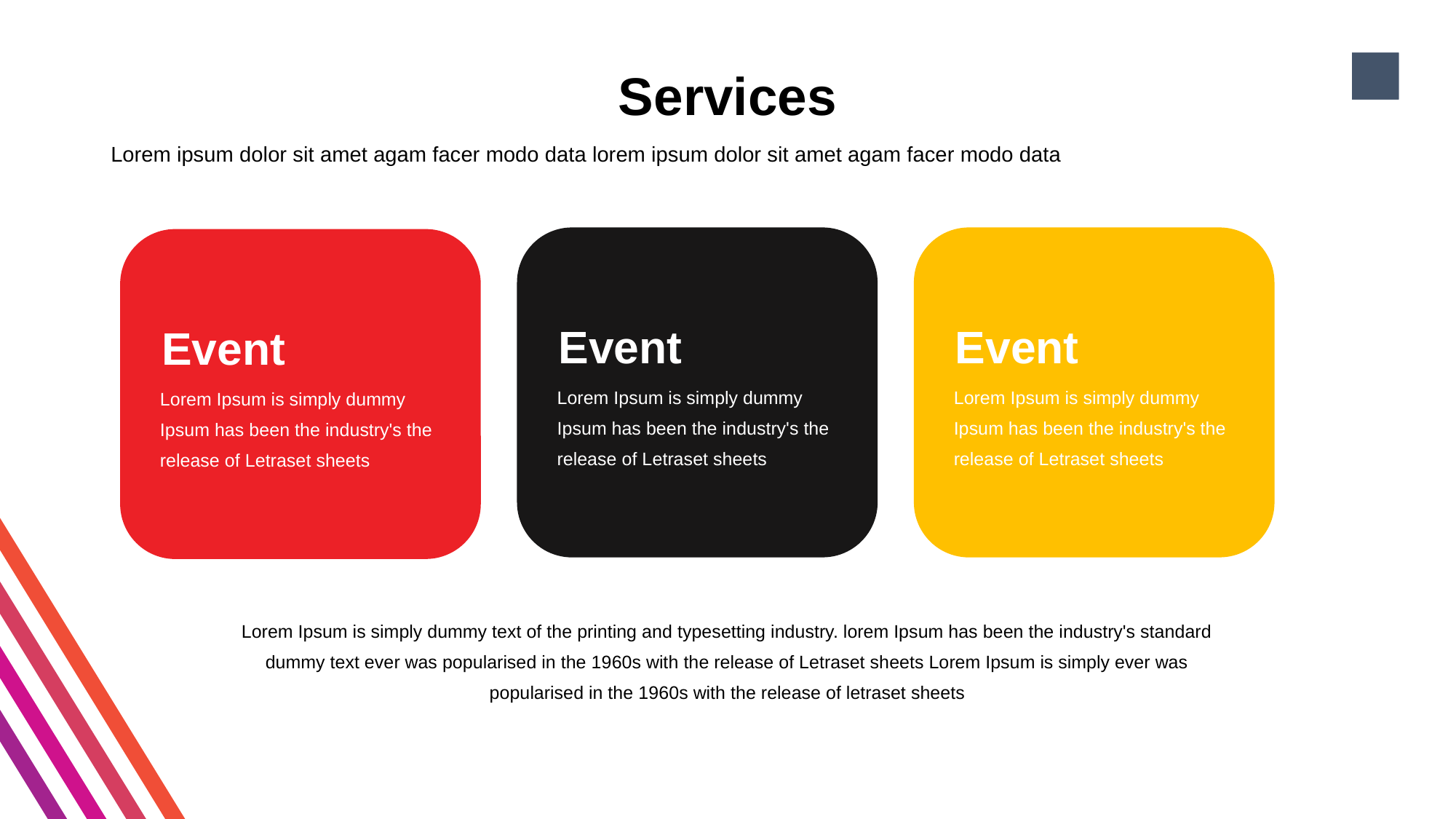

Services
9
Lorem ipsum dolor sit amet agam facer modo data lorem ipsum dolor sit amet agam facer modo data

Event
Lorem Ipsum is simply dummy Ipsum has been the industry's the release of Letraset sheets
Event
Lorem Ipsum is simply dummy Ipsum has been the industry's the release of Letraset sheets
Event
Lorem Ipsum is simply dummy Ipsum has been the industry's the release of Letraset sheets

Lorem Ipsum is simply dummy text of the printing and typesetting industry. lorem Ipsum has been the industry's standard dummy text ever was popularised in the 1960s with the release of Letraset sheets Lorem Ipsum is simply ever was popularised in the 1960s with the release of letraset sheets